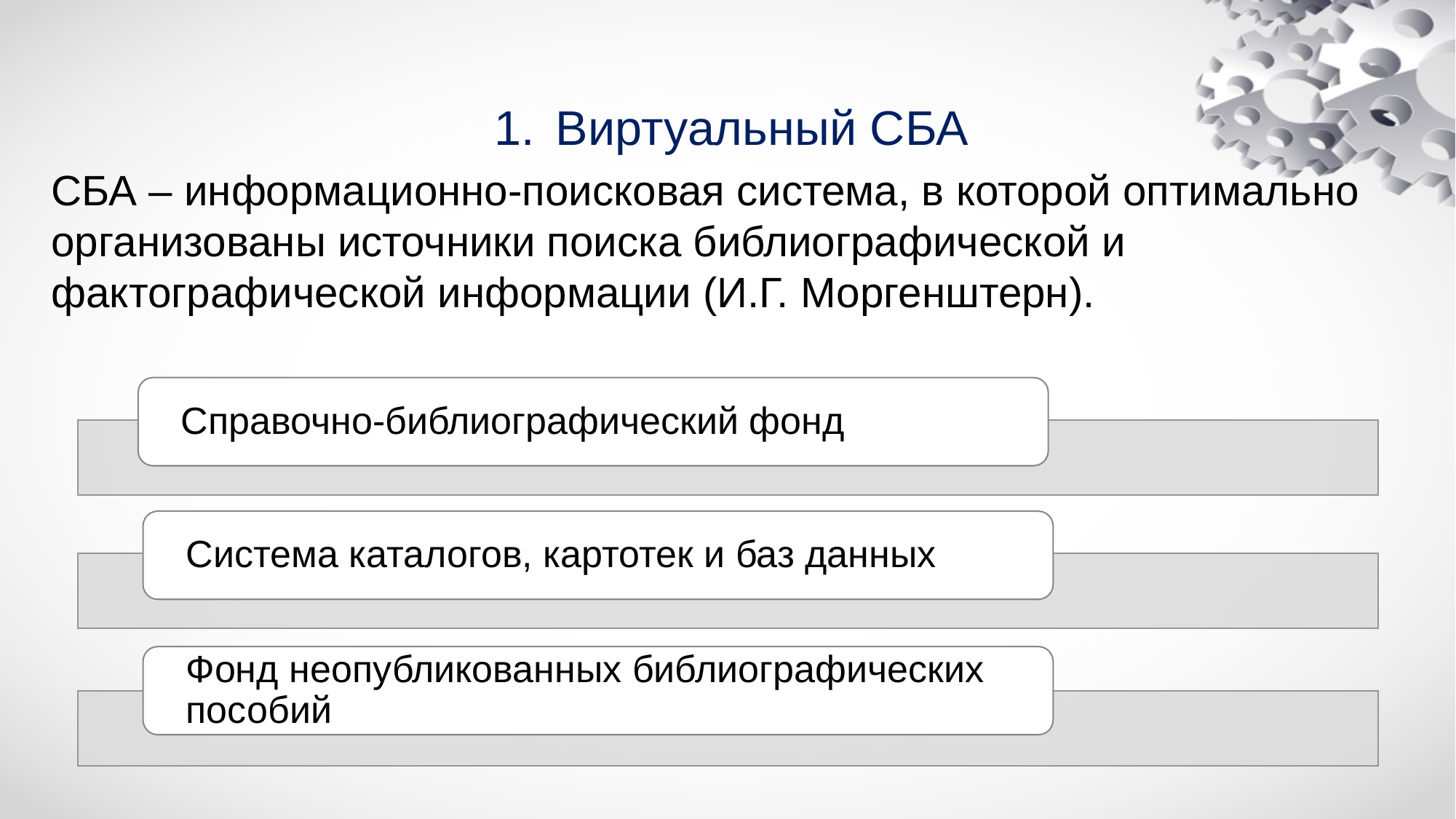

Виртуальный СБА
СБА – информационно-поисковая система, в которой оптимально организованы источники поиска библиографической и фактографической информации (И.Г. Моргенштерн).
Справочно-библиографический фонд
Система каталогов, картотек и баз данных
Фонд неопубликованных библиографических пособий